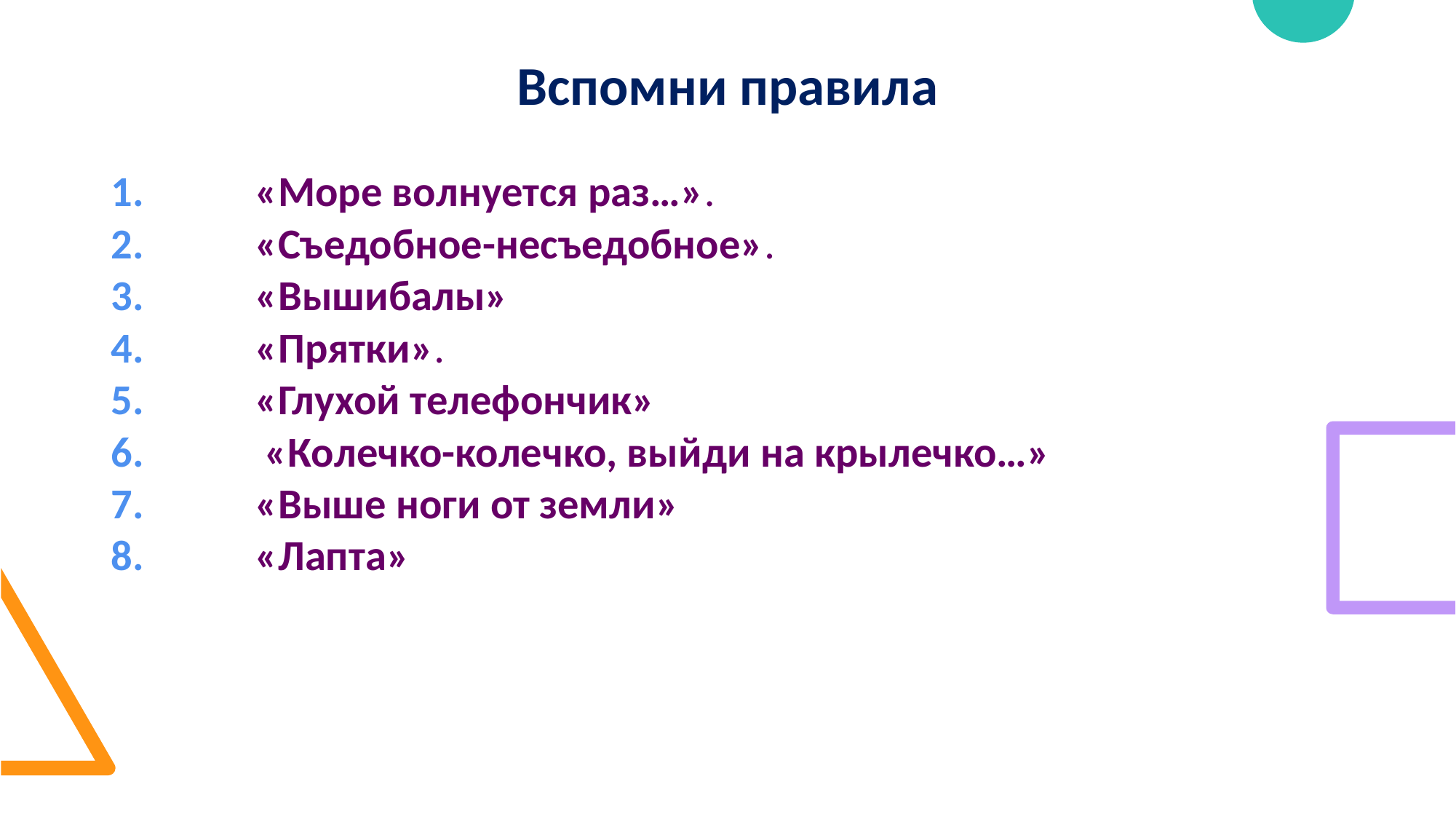

# Вспомни правила
«Море волнуется раз…».
«Съедобное-несъедобное».
«Вышибалы»
«Прятки».
«Глухой телефончик»
 «Колечко-колечко, выйди на крылечко…»
«Выше ноги от земли»
«Лапта»